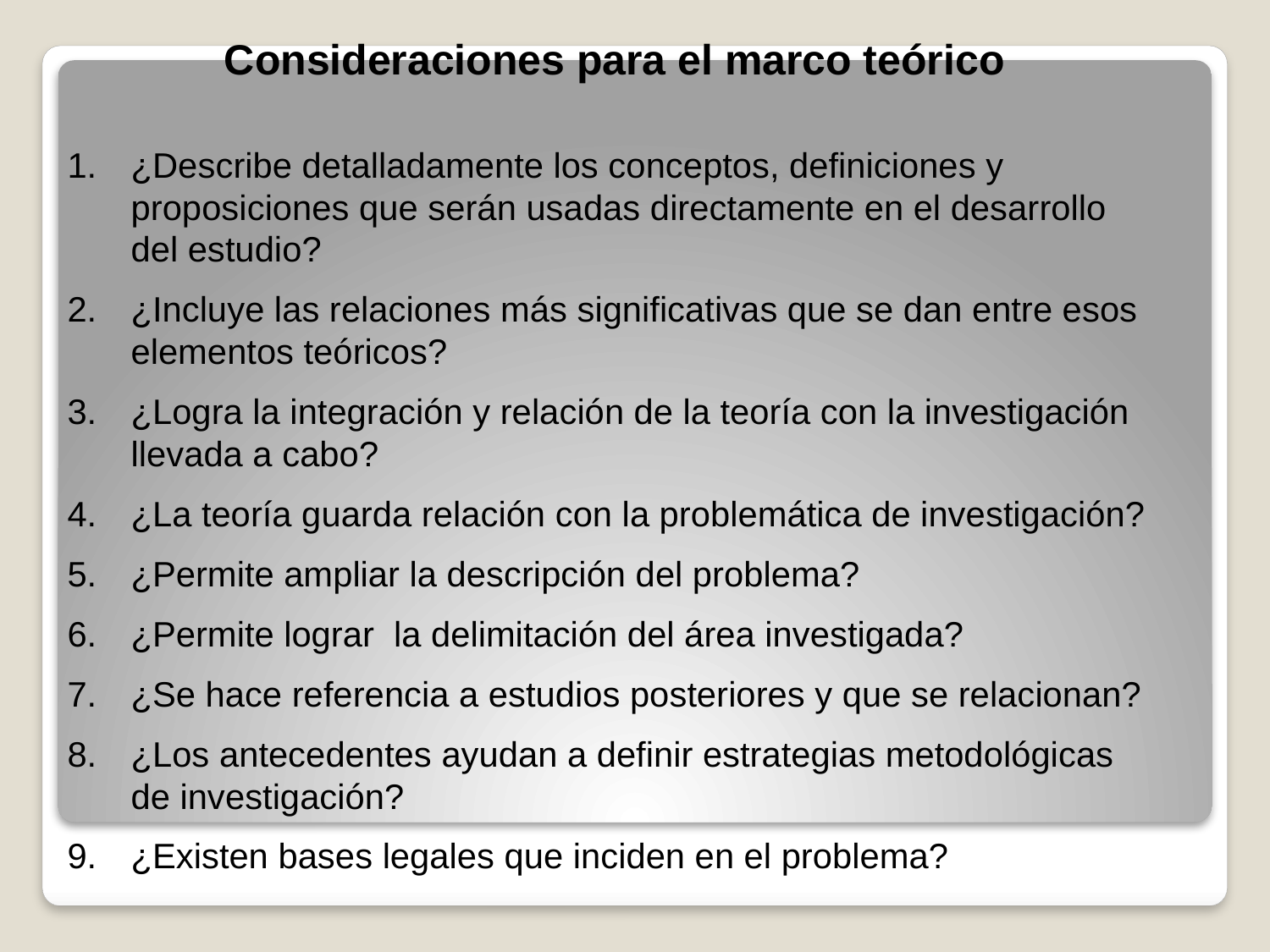

Consideraciones para el marco teórico
¿Describe detalladamente los conceptos, definiciones y proposiciones que serán usadas directamente en el desarrollo del estudio?
¿Incluye las relaciones más significativas que se dan entre esos elementos teóricos?
¿Logra la integración y relación de la teoría con la investigación llevada a cabo?
¿La teoría guarda relación con la problemática de investigación?
¿Permite ampliar la descripción del problema?
¿Permite lograr  la delimitación del área investigada?
¿Se hace referencia a estudios posteriores y que se relacionan?
¿Los antecedentes ayudan a definir estrategias metodológicas de investigación?
¿Existen bases legales que inciden en el problema?